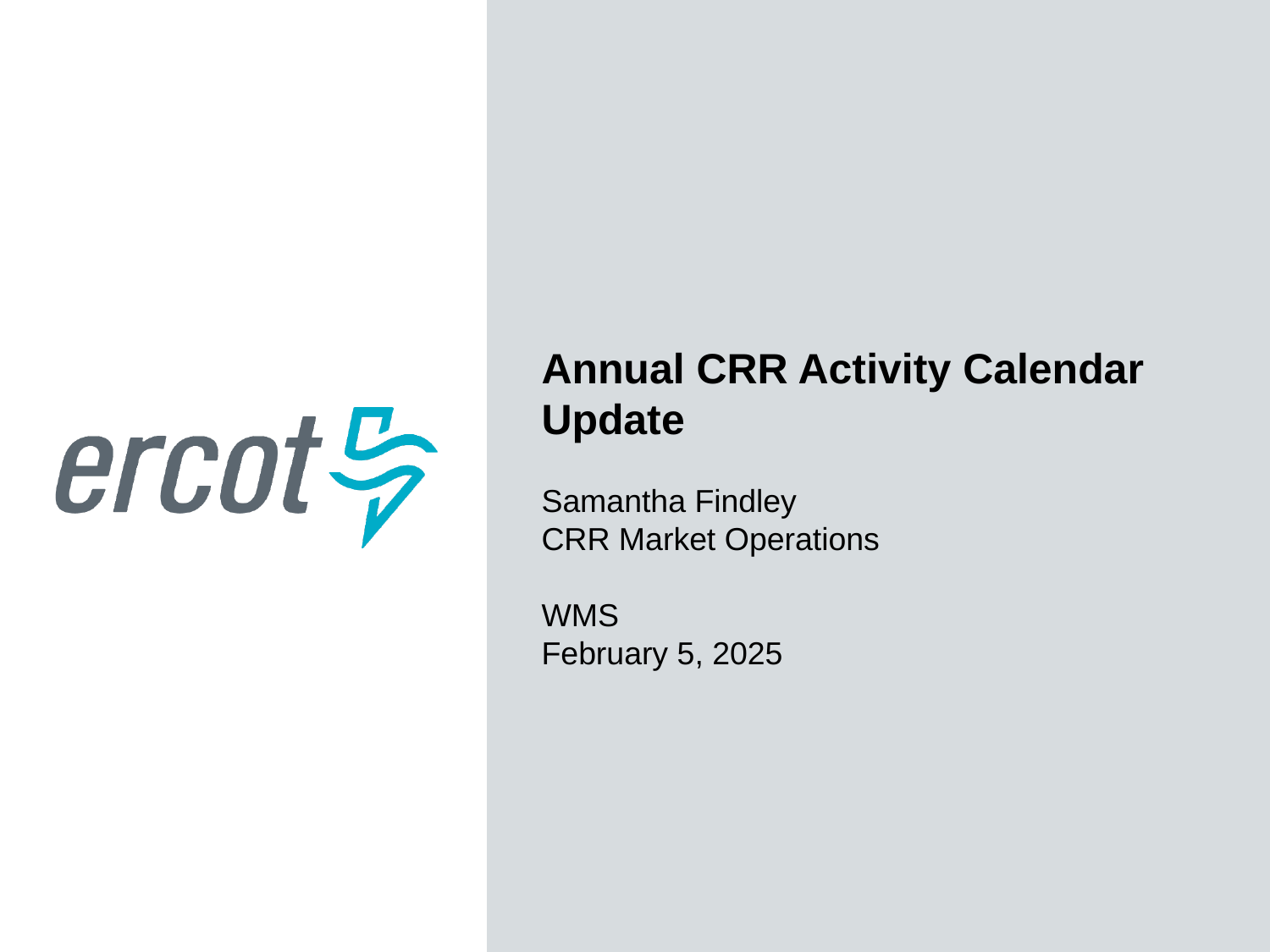

Annual CRR Activity Calendar Update

Samantha Findley
CRR Market Operations

WMS
February 5, 2025